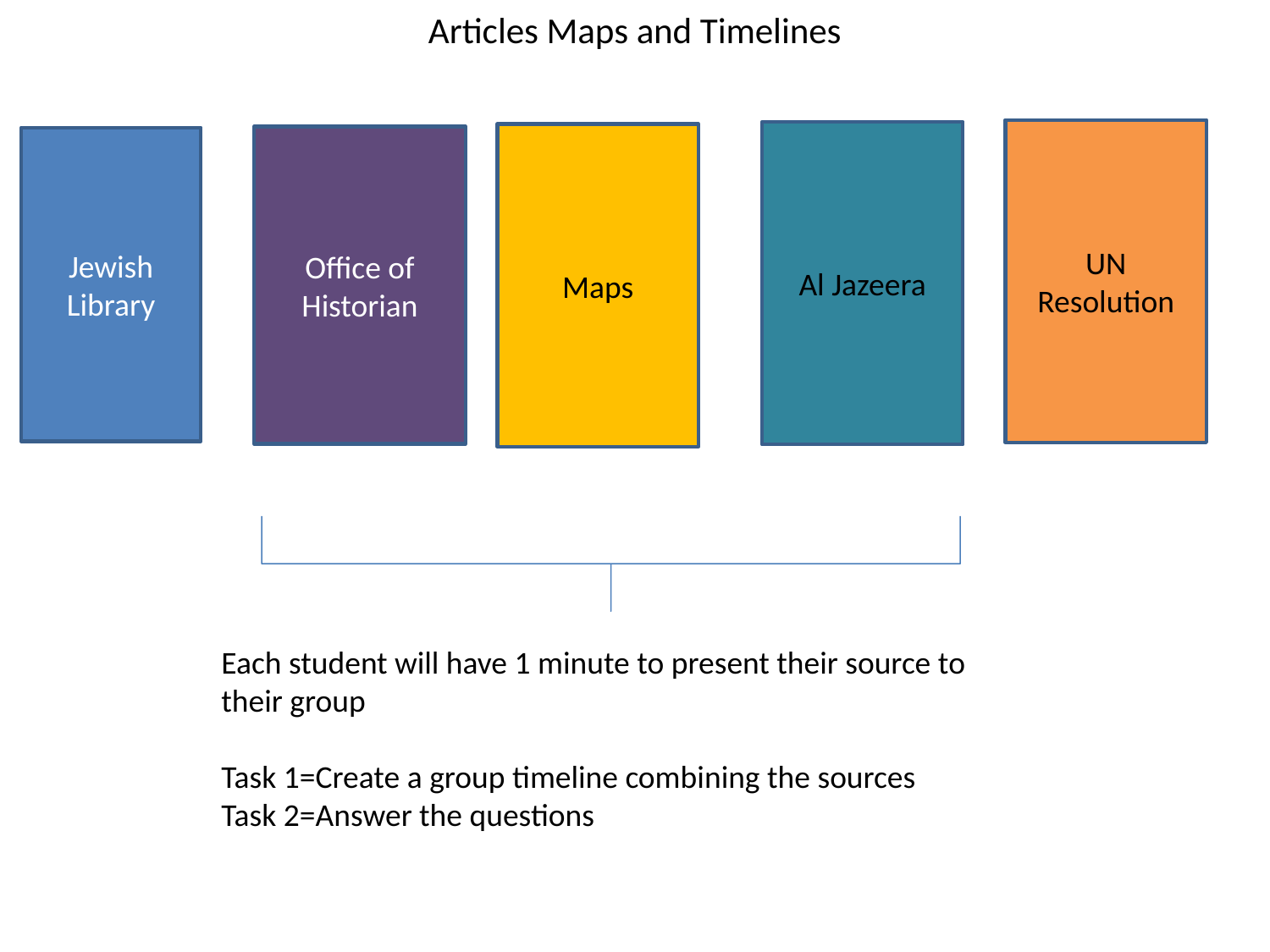

# Articles Maps and Timelines
UN Resolution
Al Jazeera
Maps
Office of Historian
Jewish Library

Each student will have 1 minute to present their source to their group

Task 1=Create a group timeline combining the sources
Task 2=Answer the questions